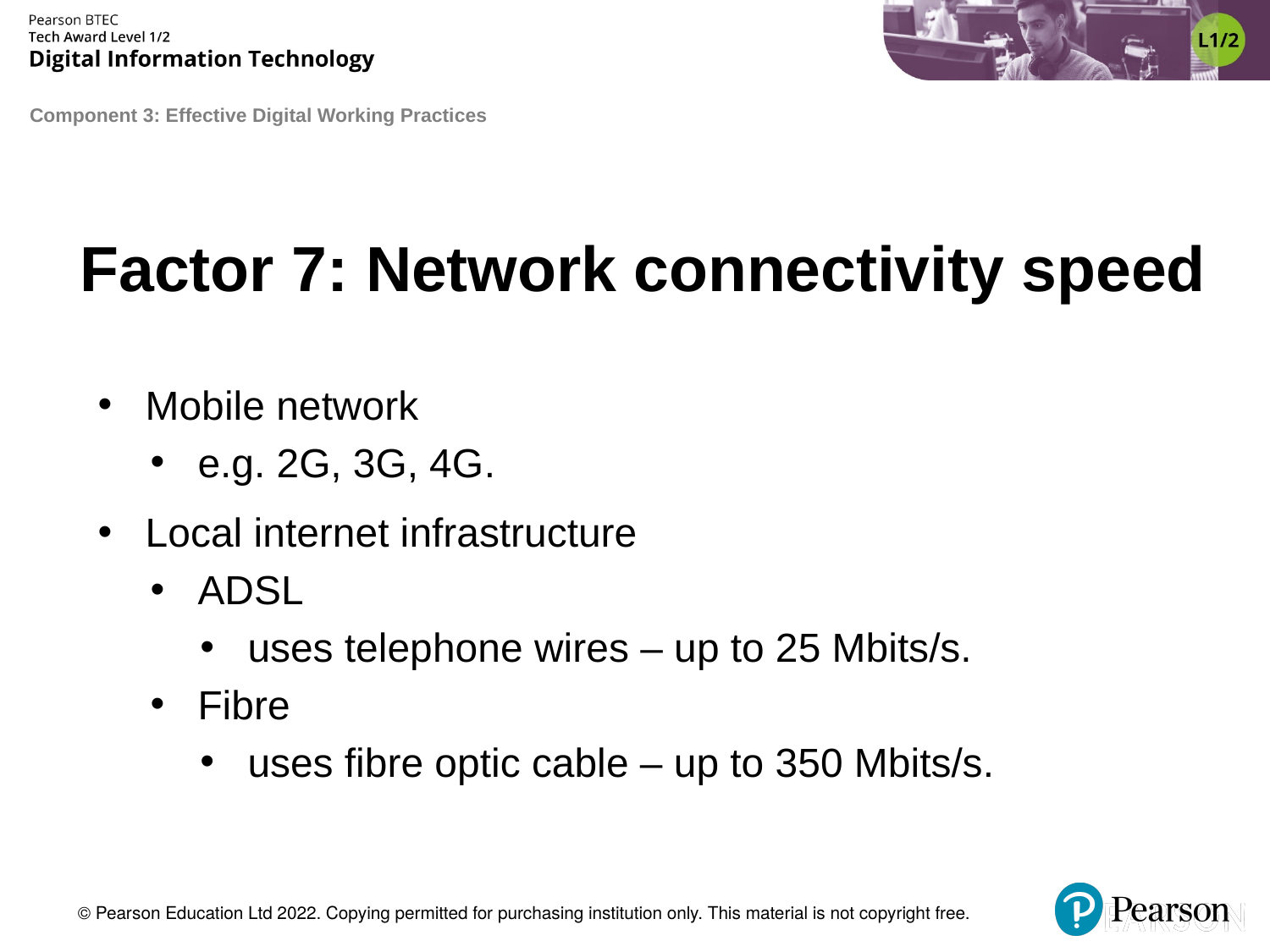

# Factor 7: Network connectivity speed
Mobile network
e.g. 2G, 3G, 4G.
Local internet infrastructure
ADSL
uses telephone wires – up to 25 Mbits/s.
Fibre
uses fibre optic cable – up to 350 Mbits/s.
© Pearson Education Ltd 2022. Copying permitted for purchasing institution only. This material is not copyright free.